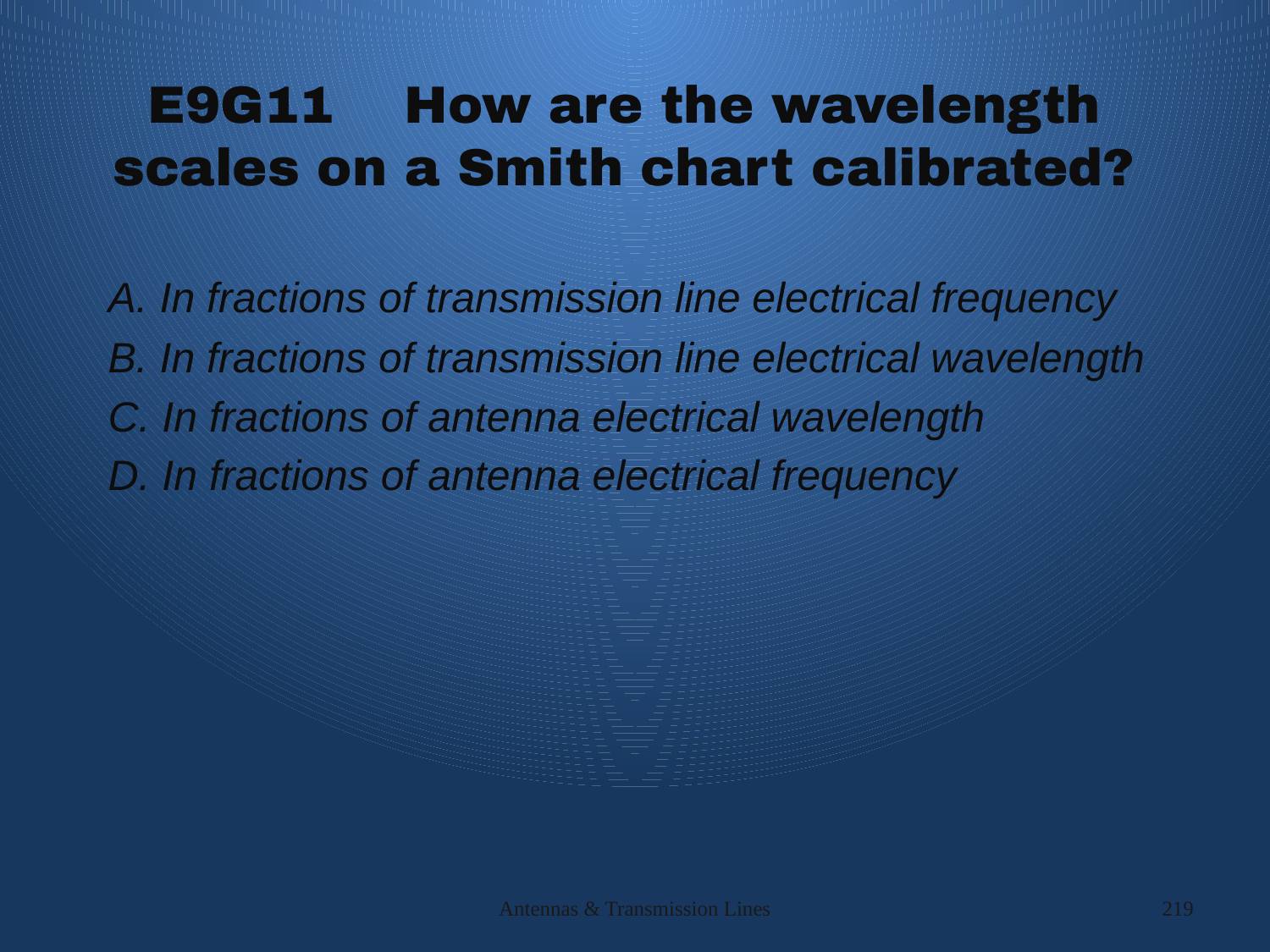

# E9G11    How are the wavelength scales on a Smith chart calibrated?
A. In fractions of transmission line electrical frequency
B. In fractions of transmission line electrical wavelength
C. In fractions of antenna electrical wavelength
D. In fractions of antenna electrical frequency
Antennas & Transmission Lines
219